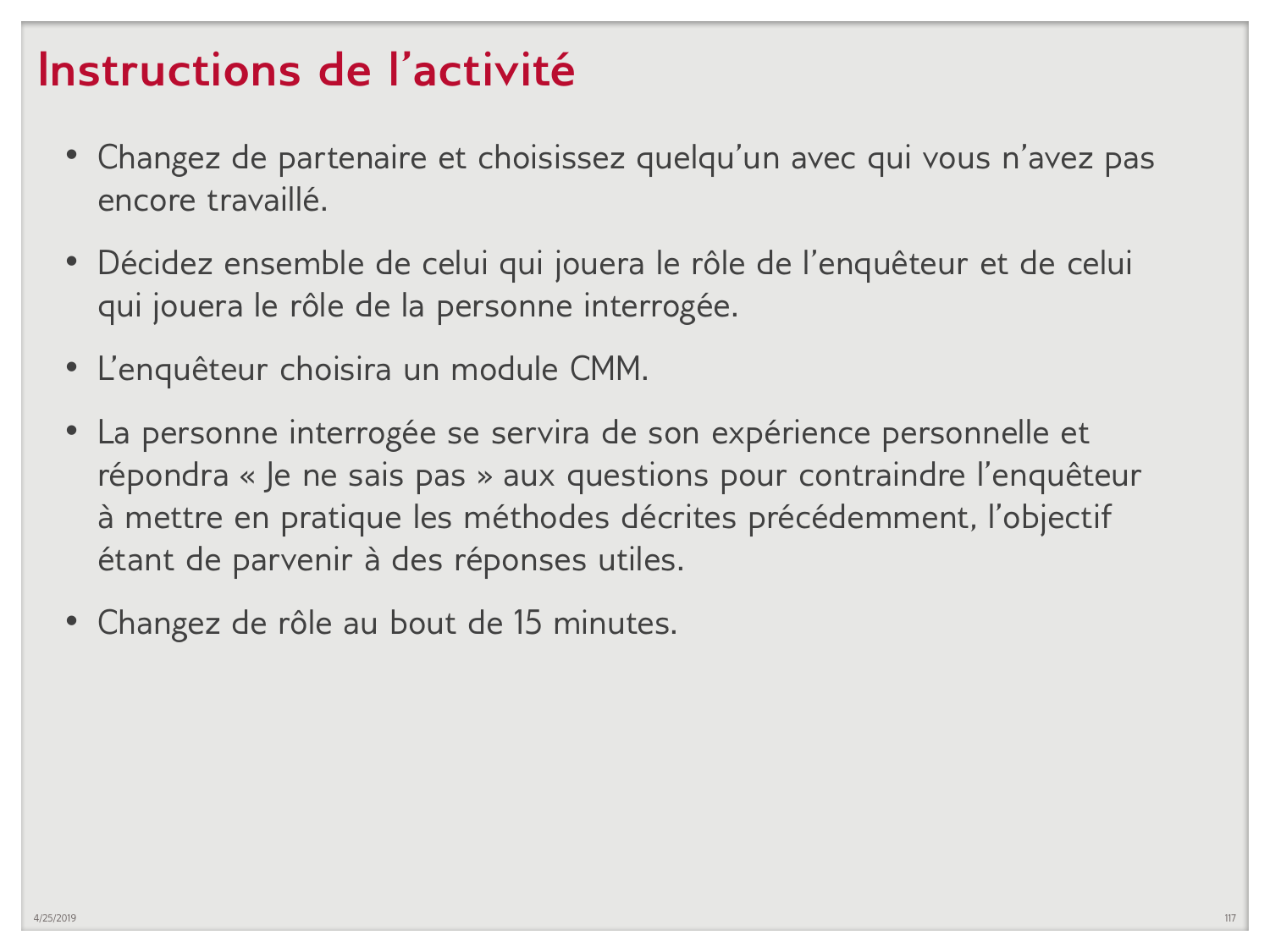

# Instructions de l’activité
Changez de partenaire et choisissez quelqu’un avec qui vous n’avez pas encore travaillé.
Décidez ensemble de celui qui jouera le rôle de l’enquêteur et de celui qui jouera le rôle de la personne interrogée.
L’enquêteur choisira un module CMM.
La personne interrogée se servira de son expérience personnelle et répondra « Je ne sais pas » aux questions pour contraindre l’enquêteur
à mettre en pratique les méthodes décrites précédemment, l’objectif étant de parvenir à des réponses utiles.
Changez de rôle au bout de 15 minutes.

4/25/2019
117